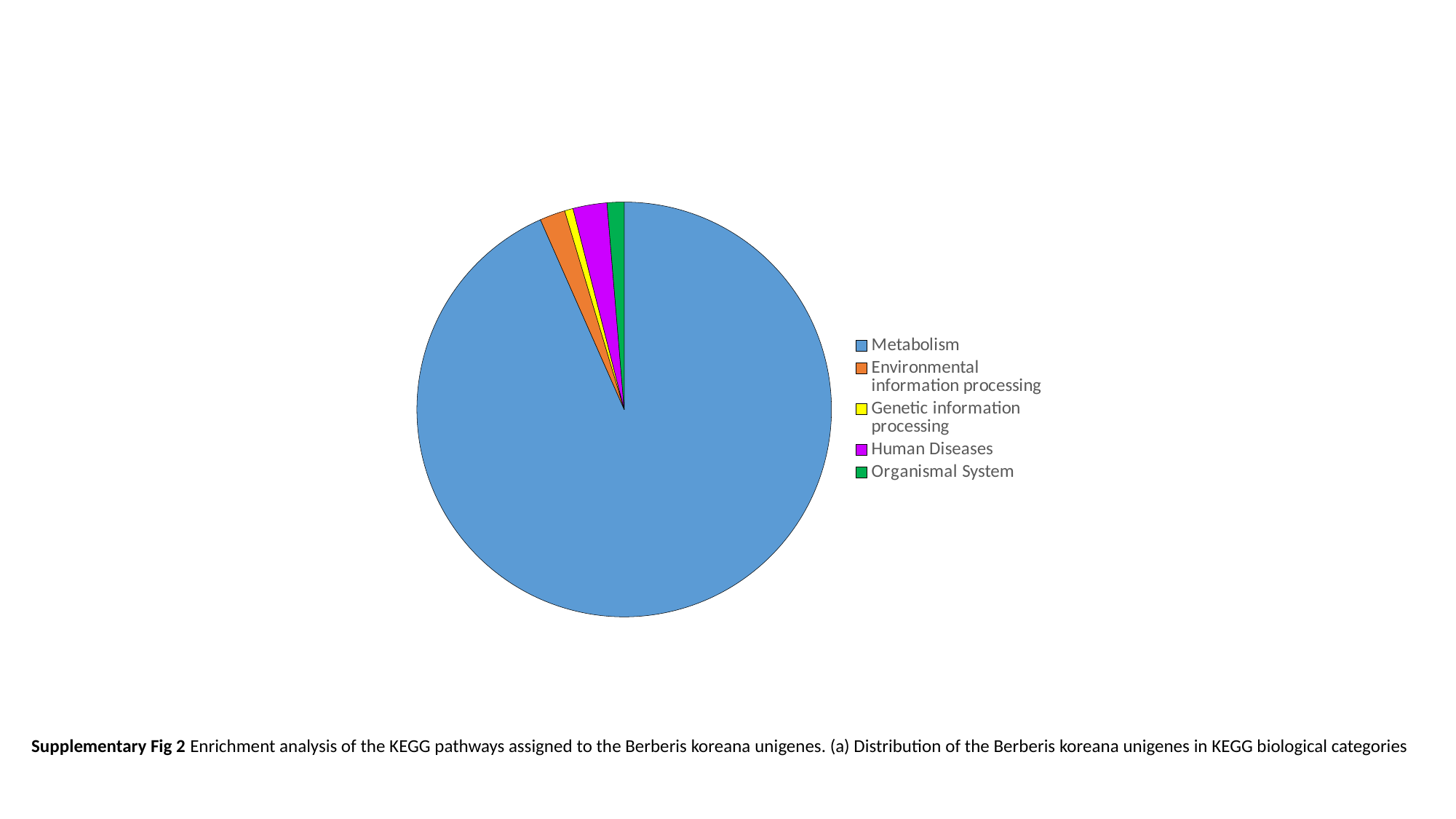

### Chart

| Category |  |
|---|---|
| Metabolism | 141.0 |
| Environmental information processing | 3.0 |
| Genetic information processing | 1.0 |
| Human Diseases | 4.0 |
| Organismal System | 2.0 |
Supplementary Fig 2 Enrichment analysis of the KEGG pathways assigned to the Berberis koreana unigenes. (a) Distribution of the Berberis koreana unigenes in KEGG biological categories